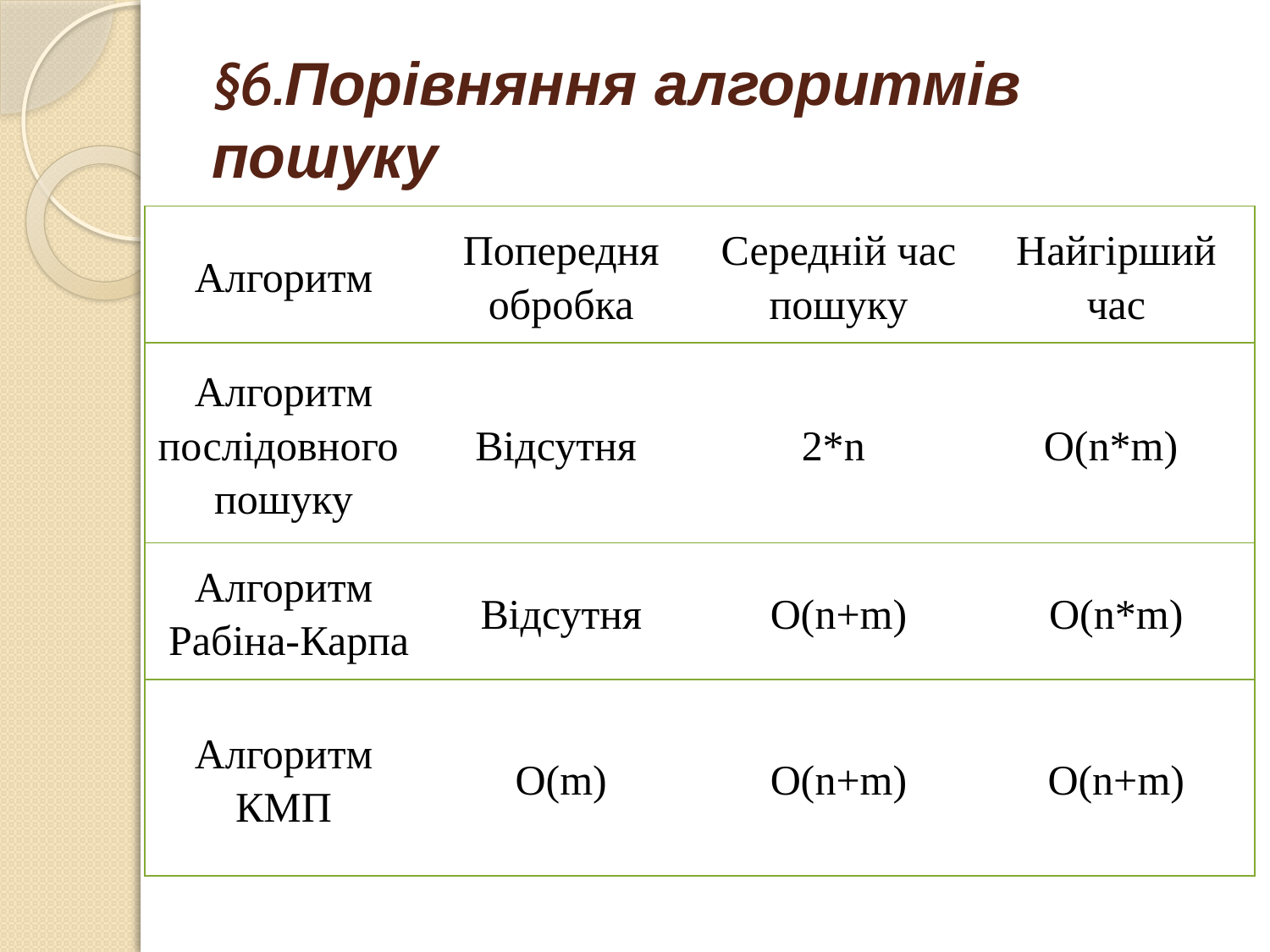

# §6.Порівняння алгоритмів пошуку
| Алгоритм | Попередня обробка | Середній час пошуку | Найгірший час |
| --- | --- | --- | --- |
| Алгоритм послідовного пошуку | Відсутня | 2\*n | O(n\*m) |
| Алгоритм Рабіна-Карпа | Відсутня | O(n+m) | O(n\*m) |
| Алгоритм КМП | O(m) | O(n+m) | O(n+m) |